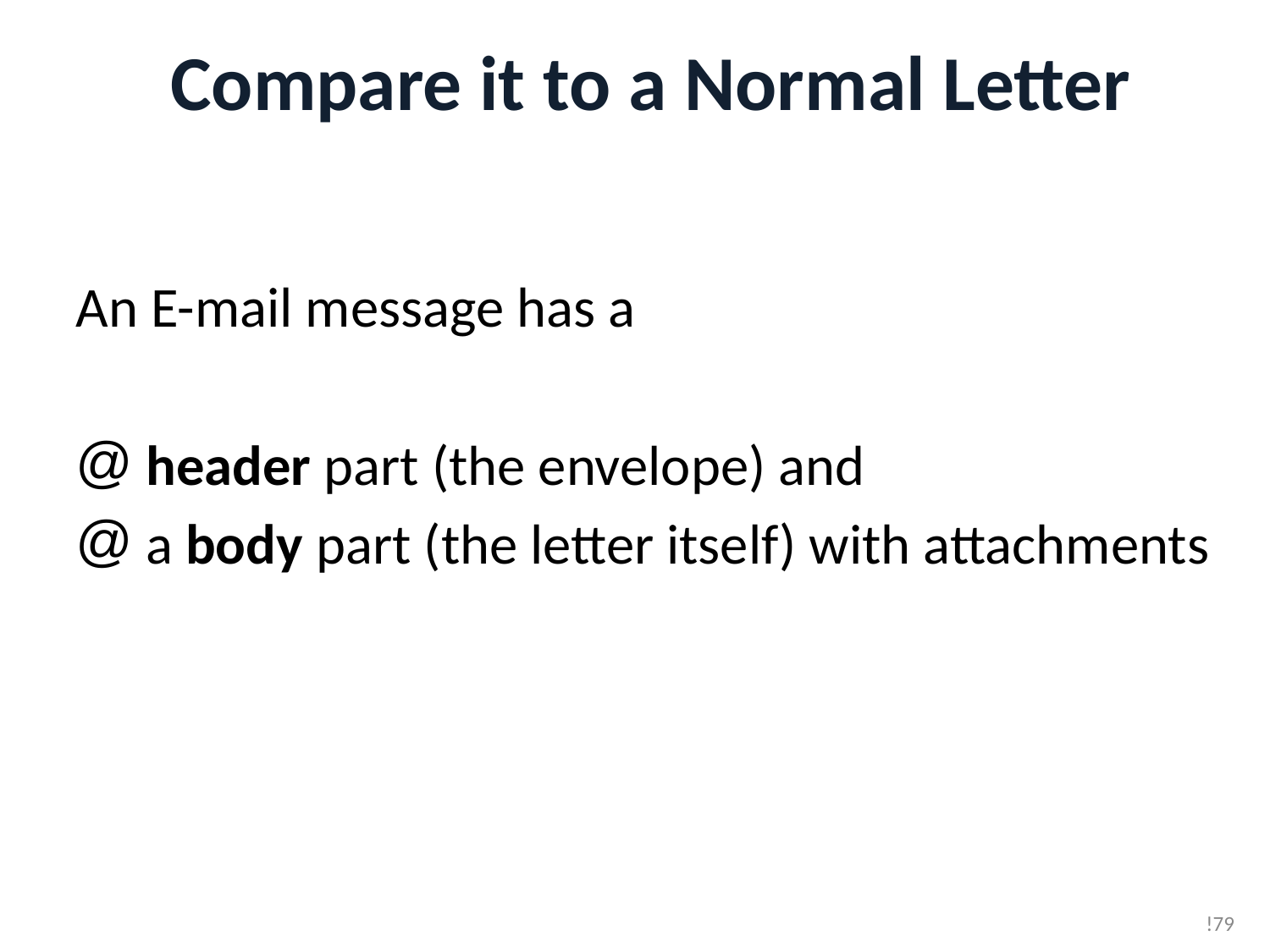

Compare it to a Normal Letter
An E-mail message has a

 header part (the envelope) and
 a body part (the letter itself) with attachments
!79